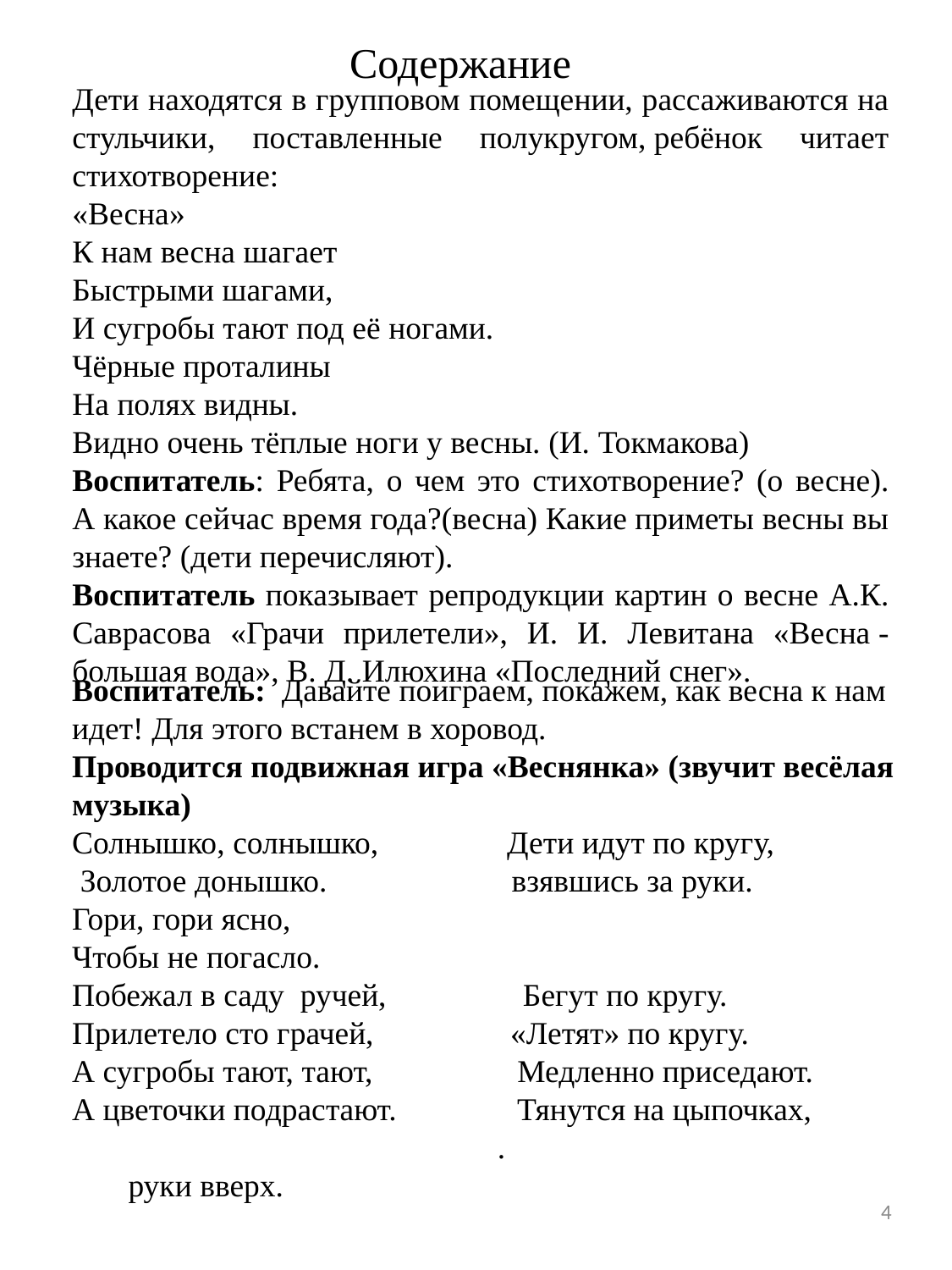

Содержание
Дети находятся в групповом помещении, рассаживаются на стульчики, поставленные полукругом, ребёнок читает стихотворение:
«Весна»
К нам весна шагает
Быстрыми шагами,
И сугробы тают под её ногами.
Чёрные проталины
На полях видны.
Видно очень тёплые ноги у весны. (И. Токмакова)
Воспитатель: Ребята, о чем это стихотворение? (о весне). А какое сейчас время года?(весна) Какие приметы весны вы знаете? (дети перечисляют).
Воспитатель показывает репродукции картин о весне А.К. Саврасова «Грачи прилетели», И. И. Левитана «Весна - большая вода», В. Д. Илюхина «Последний снег».
Воспитатель:  Давайте поиграем, покажем, как весна к нам идет! Для этого встанем в хоровод.
Проводится подвижная игра «Веснянка» (звучит весёлая музыка)
Солнышко, солнышко,                Дети идут по кругу,
 Золотое донышко.                       взявшись за руки.
Гори, гори ясно,
Чтобы не погасло.
Побежал в саду  ручей,                 Бегут по кругу.
Прилетело сто грачей,                 «Летят» по кругу.
А сугробы тают, тают,                  Медленно приседают.
А цветочки подрастают.               Тянутся на цыпочках,                                                                .                                                        руки вверх.

4